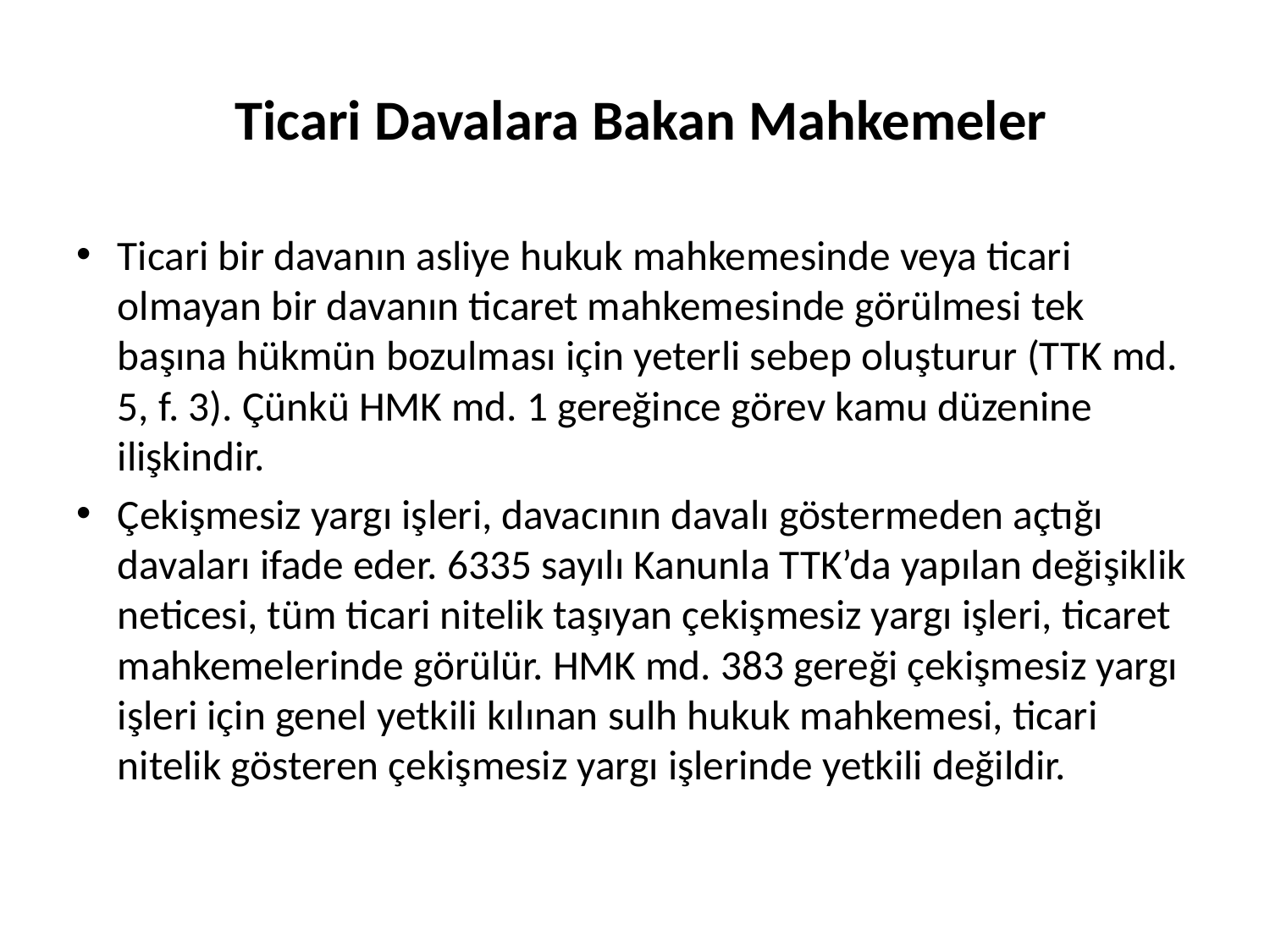

# Ticari Davalara Bakan Mahkemeler
Ticari bir davanın asliye hukuk mahkemesinde veya ticari olmayan bir davanın ticaret mahkemesinde görülmesi tek başına hükmün bozulması için yeterli sebep oluşturur (TTK md. 5, f. 3). Çünkü HMK md. 1 gereğince görev kamu düzenine ilişkindir.
Çekişmesiz yargı işleri, davacının davalı göstermeden açtığı davaları ifade eder. 6335 sayılı Kanunla TTK’da yapılan değişiklik neticesi, tüm ticari nitelik taşıyan çekişmesiz yargı işleri, ticaret mahkemelerinde görülür. HMK md. 383 gereği çekişmesiz yargı işleri için genel yetkili kılınan sulh hukuk mahkemesi, ticari nitelik gösteren çekişmesiz yargı işlerinde yetkili değildir.